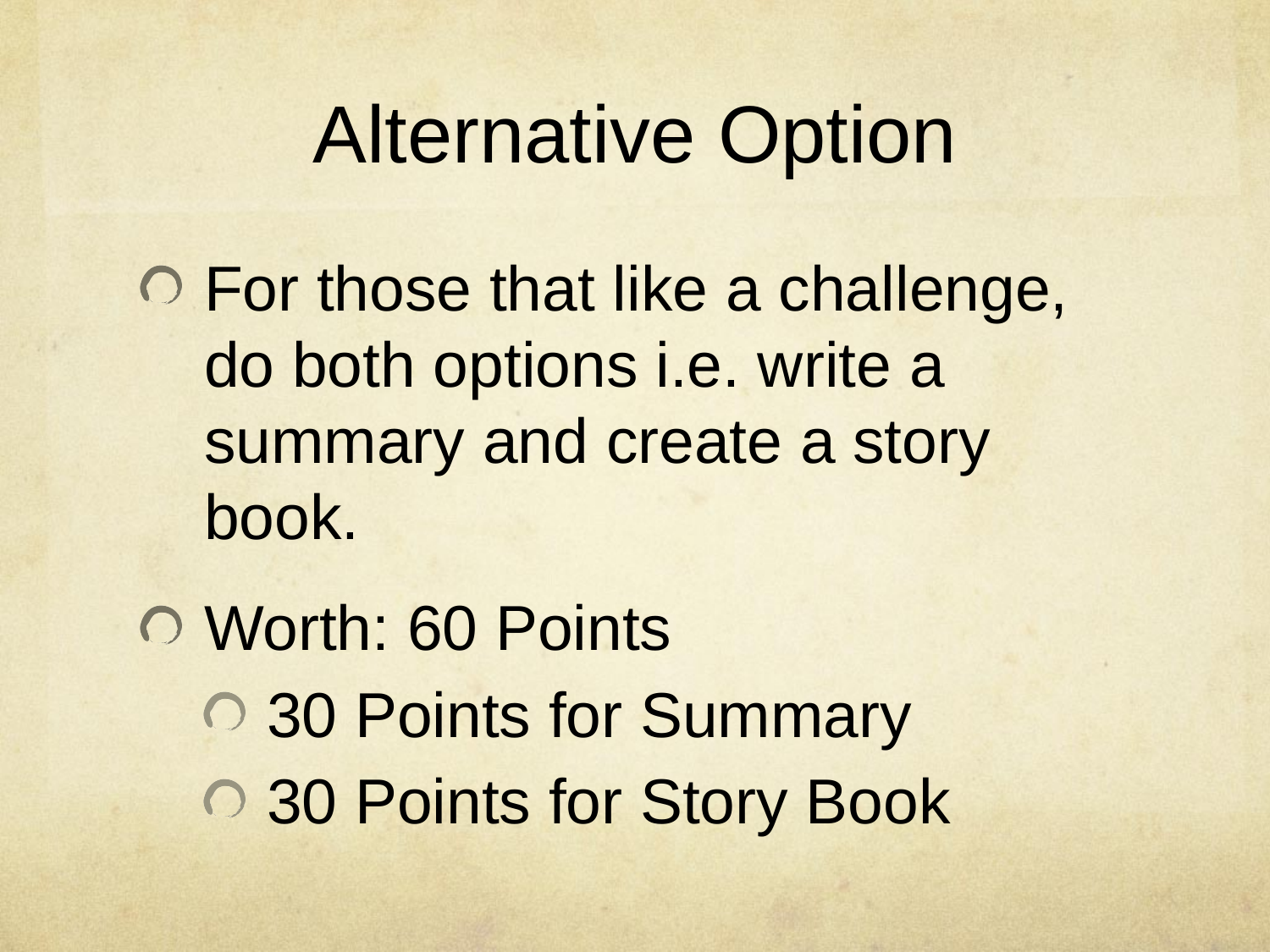

# Alternative Option
For those that like a challenge, do both options i.e. write a summary and create a story book.
Worth: 60 Points
30 Points for Summary
30 Points for Story Book